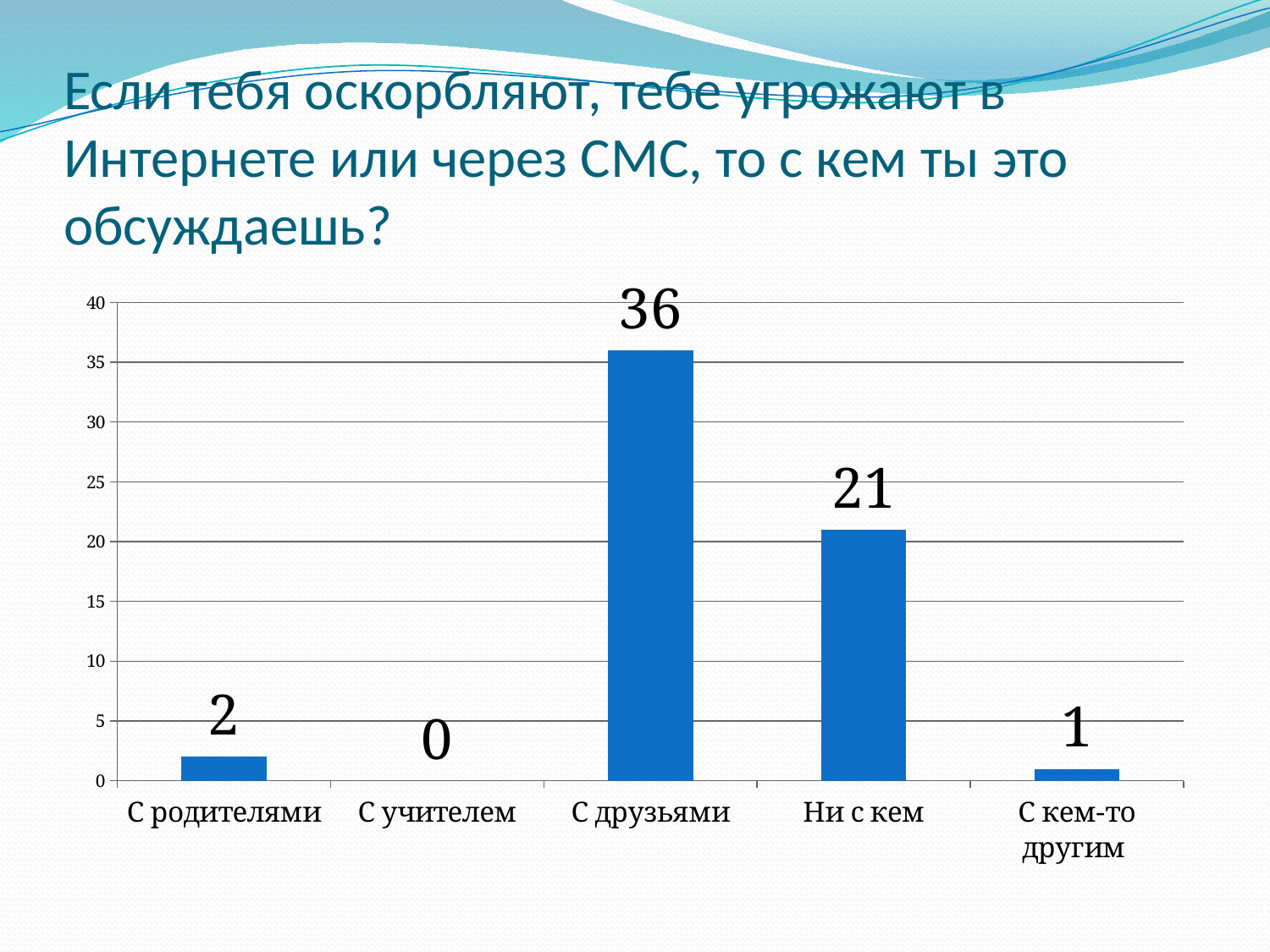

# Если тебя оскорбляют, тебе угрожают в Интернете или через СМС, то с кем ты это обсуждаешь?

### Chart

| Category |  |
|---|---|
| С родителями | 2.0 |
| С учителем | 0.0 |
| С друзьями | 36.0 |
| Ни с кем | 21.0 |
| С кем-то другим  | 1.0 |